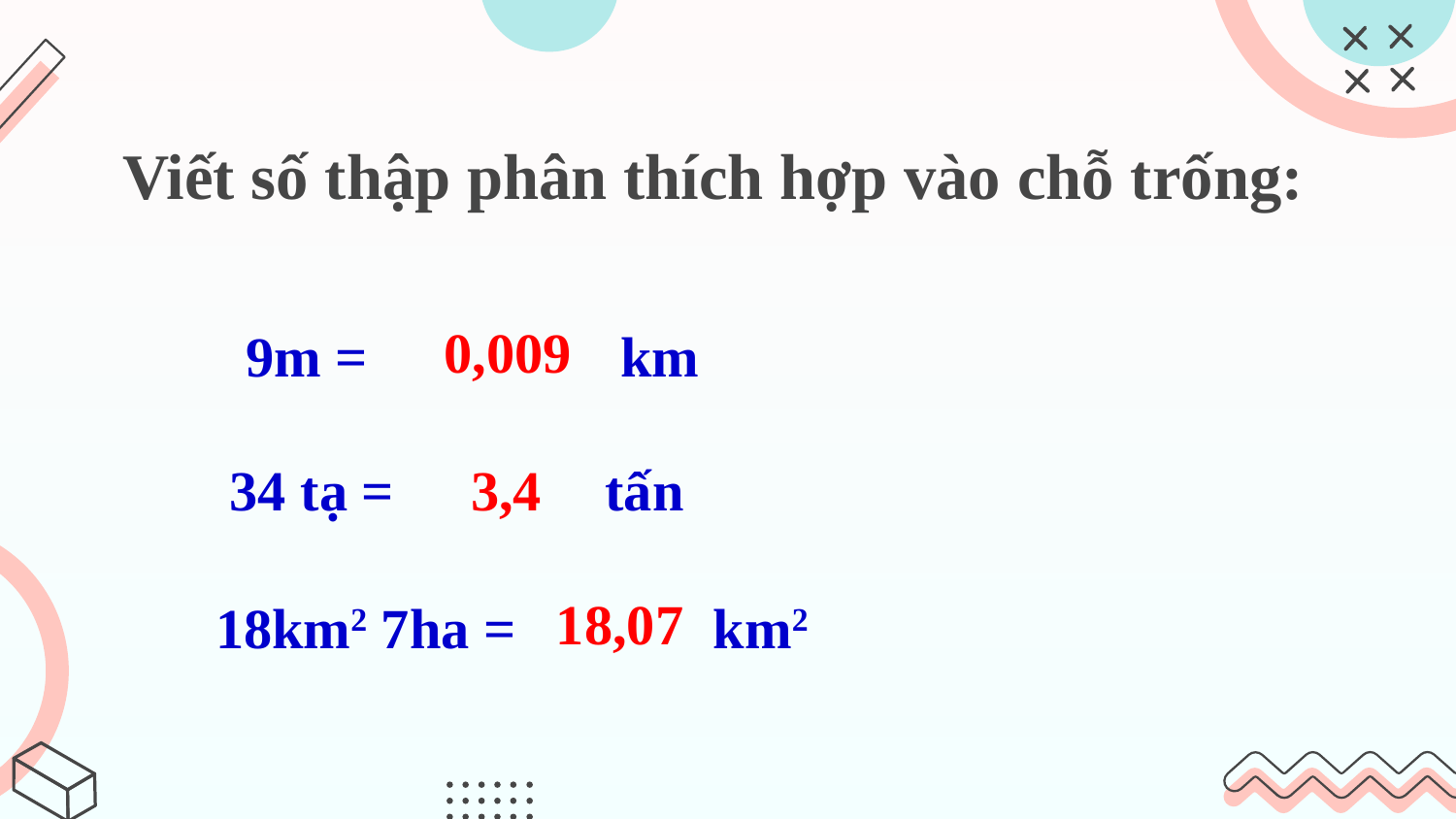

Viết số thập phân thích hợp vào chỗ trống:

0,009
9m =                  km
 34 tạ =               tấn
3,4
18km2 7ha =              km2
18,07